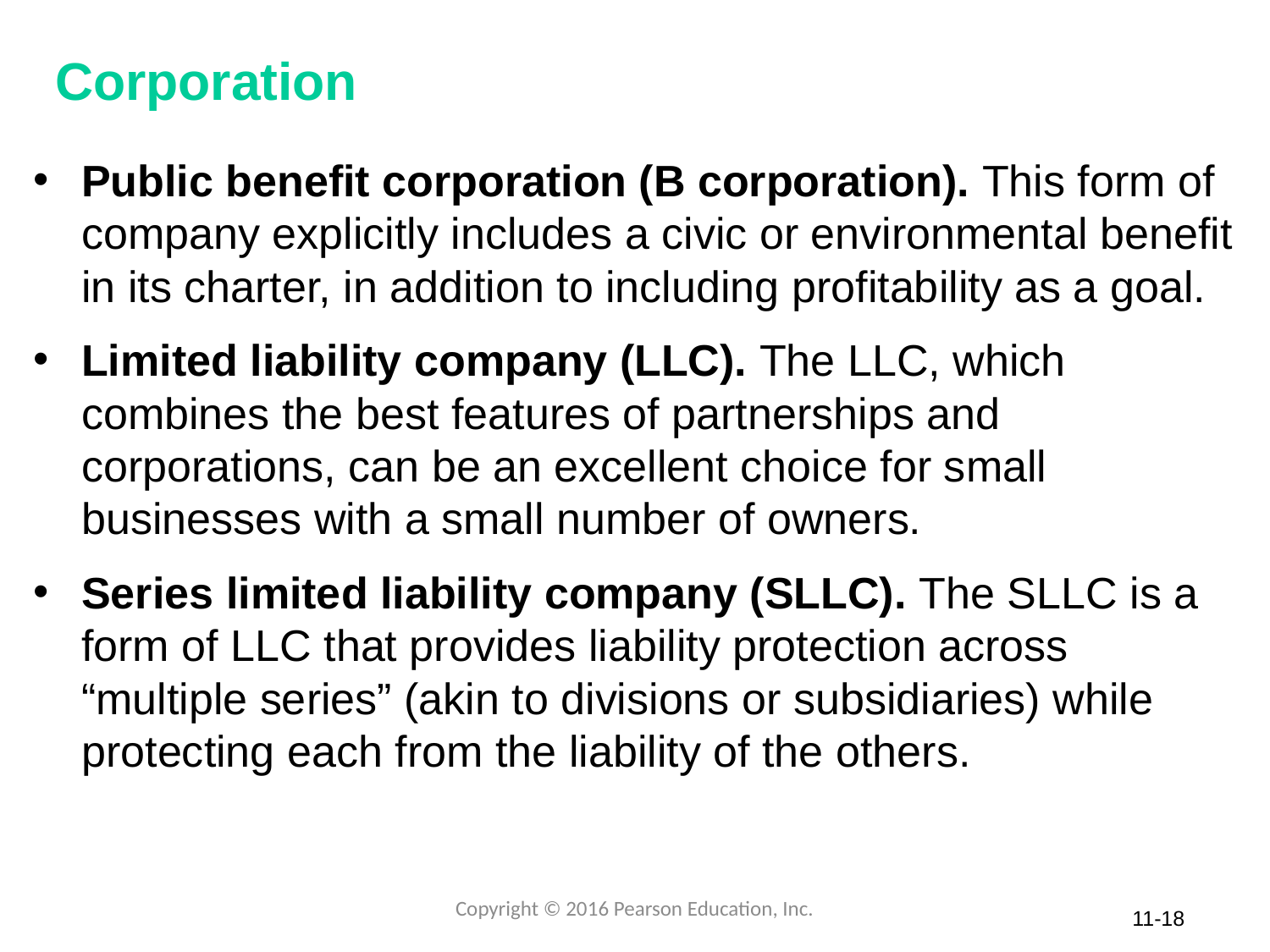

# Corporation

Public benefit corporation (B corporation). This form of company explicitly includes a civic or environmental benefit in its charter, in addition to including profitability as a goal.

Limited liability company (LLC). The LLC, which combines the best features of partnerships and corporations, can be an excellent choice for small businesses with a small number of owners.

Series limited liability company (SLLC). The SLLC is a form of LLC that provides liability protection across “multiple series” (akin to divisions or subsidiaries) while protecting each from the liability of the others.

Copyright © 2016 Pearson Education, Inc.